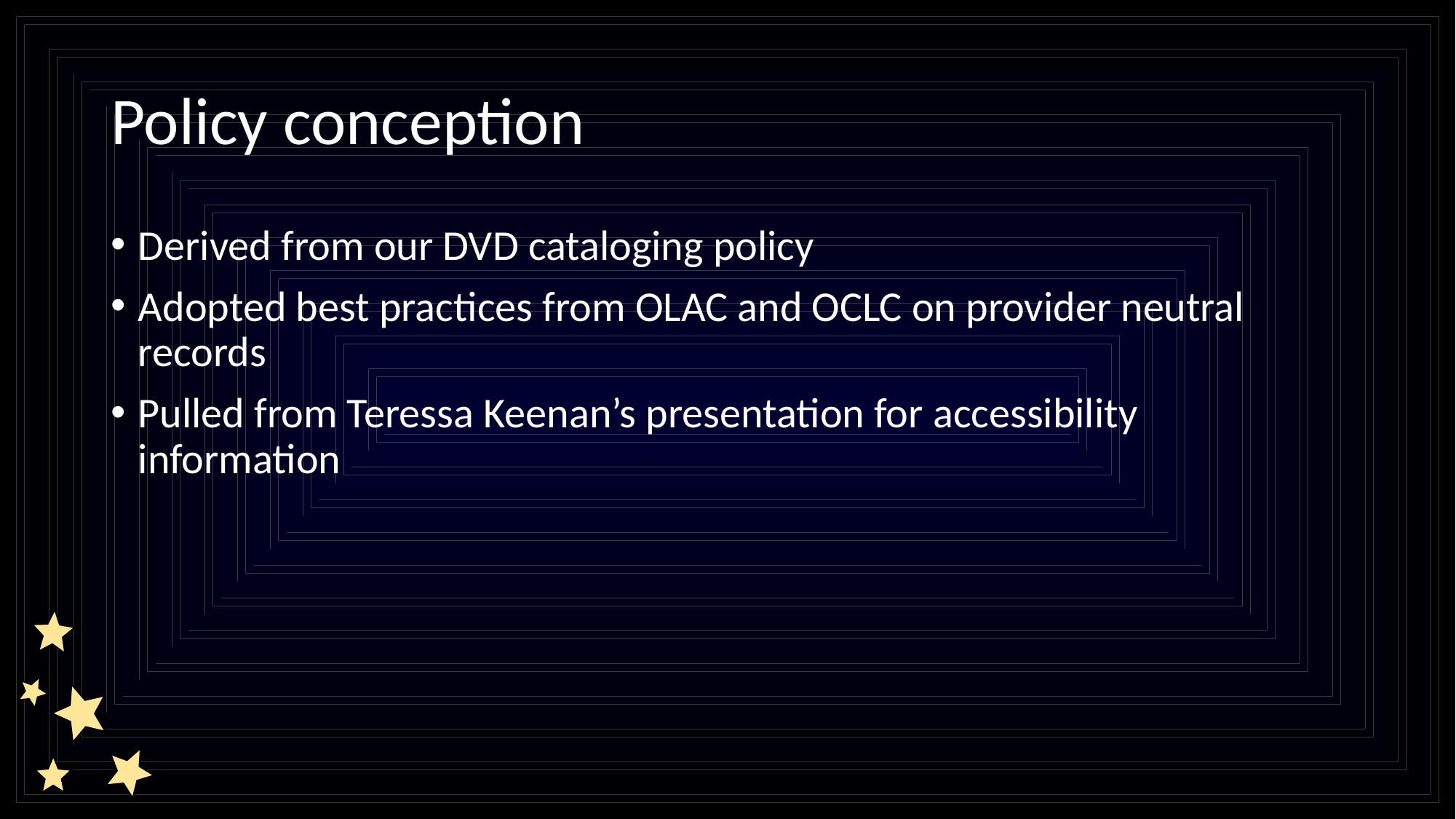

# Policy conception
Derived from our DVD cataloging policy
Adopted best practices from OLAC and OCLC on provider neutral records
Pulled from Teressa Keenan’s presentation for accessibility information